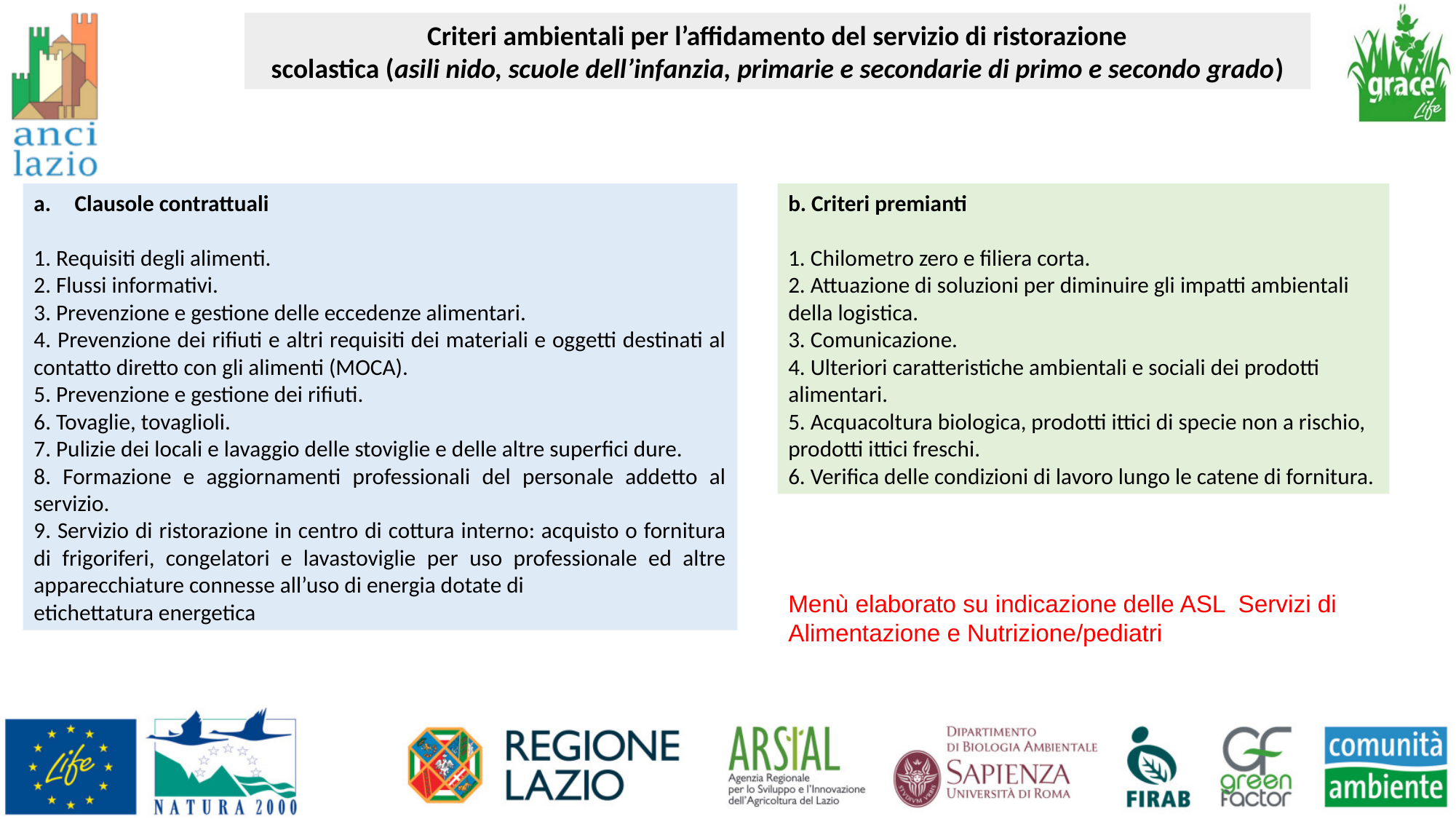

Criteri ambientali per l’affidamento del servizio di ristorazione
scolastica (asili nido, scuole dell’infanzia, primarie e secondarie di primo e secondo grado)
Clausole contrattuali

1. Requisiti degli alimenti.
2. Flussi informativi.
3. Prevenzione e gestione delle eccedenze alimentari.
4. Prevenzione dei rifiuti e altri requisiti dei materiali e oggetti destinati al contatto diretto con gli alimenti (MOCA).
5. Prevenzione e gestione dei rifiuti.
6. Tovaglie, tovaglioli.
7. Pulizie dei locali e lavaggio delle stoviglie e delle altre superfici dure.
8. Formazione e aggiornamenti professionali del personale addetto al servizio.
9. Servizio di ristorazione in centro di cottura interno: acquisto o fornitura di frigoriferi, congelatori e lavastoviglie per uso professionale ed altre apparecchiature connesse all’uso di energia dotate di
etichettatura energetica
b. Criteri premianti

1. Chilometro zero e filiera corta.
2. Attuazione di soluzioni per diminuire gli impatti ambientali della logistica.
3. Comunicazione.
4. Ulteriori caratteristiche ambientali e sociali dei prodotti alimentari.
5. Acquacoltura biologica, prodotti ittici di specie non a rischio, prodotti ittici freschi.
6. Verifica delle condizioni di lavoro lungo le catene di fornitura.
Menù elaborato su indicazione delle ASL  Servizi di Alimentazione e Nutrizione/pediatri